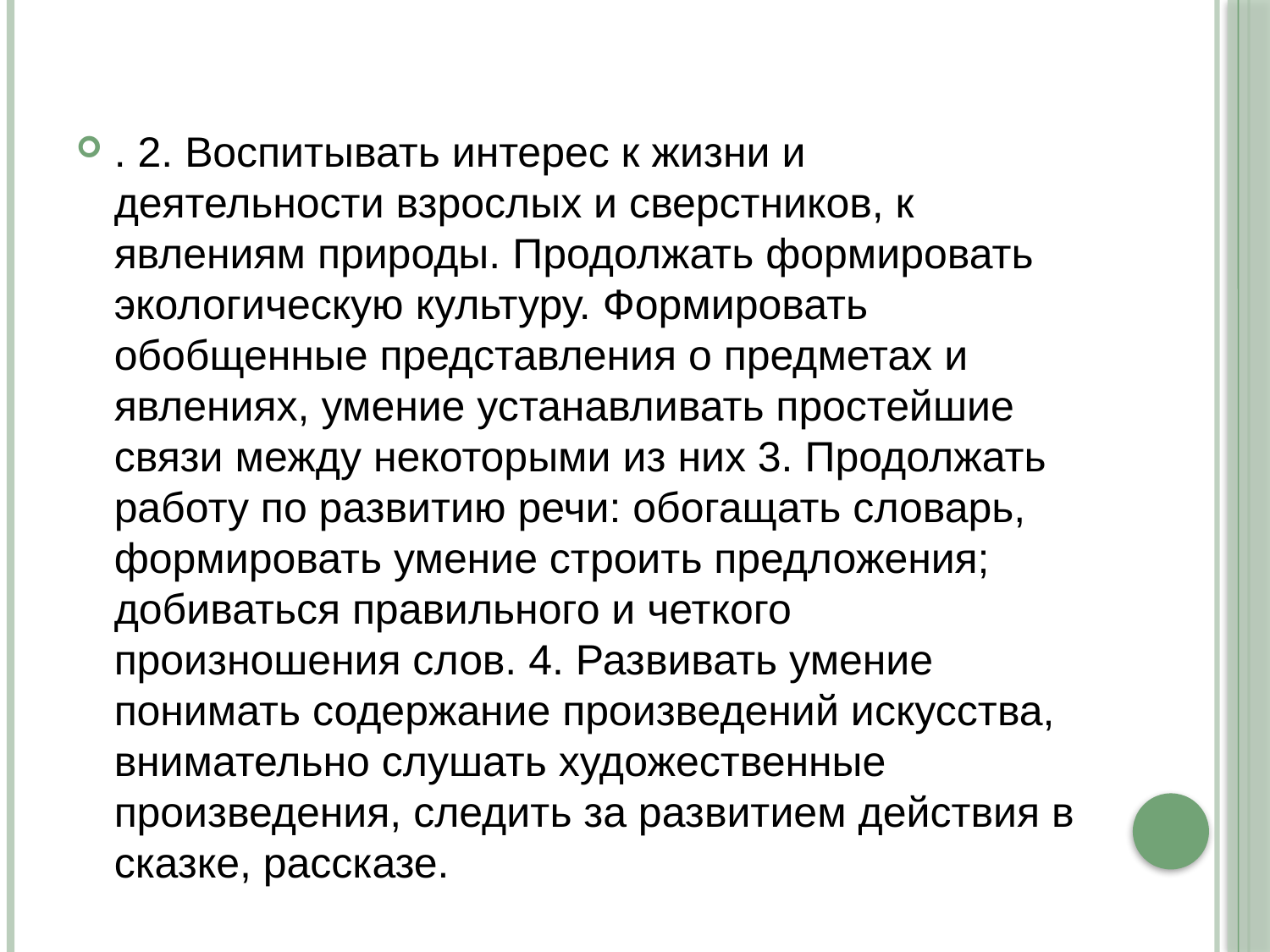

. 2. Воспитывать интерес к жизни и деятельности взрослых и сверстников, к явлениям природы. Продолжать формировать экологическую культуру. Формировать обобщенные представления о предметах и явлениях, умение устанавливать простейшие связи между некоторыми из них 3. Продолжать работу по развитию речи: обогащать словарь, формировать умение строить предложения; добиваться правильного и четкого произношения слов. 4. Развивать умение понимать содержание произведений искусства, внимательно слушать художественные произведения, следить за развитием действия в сказке, рассказе.